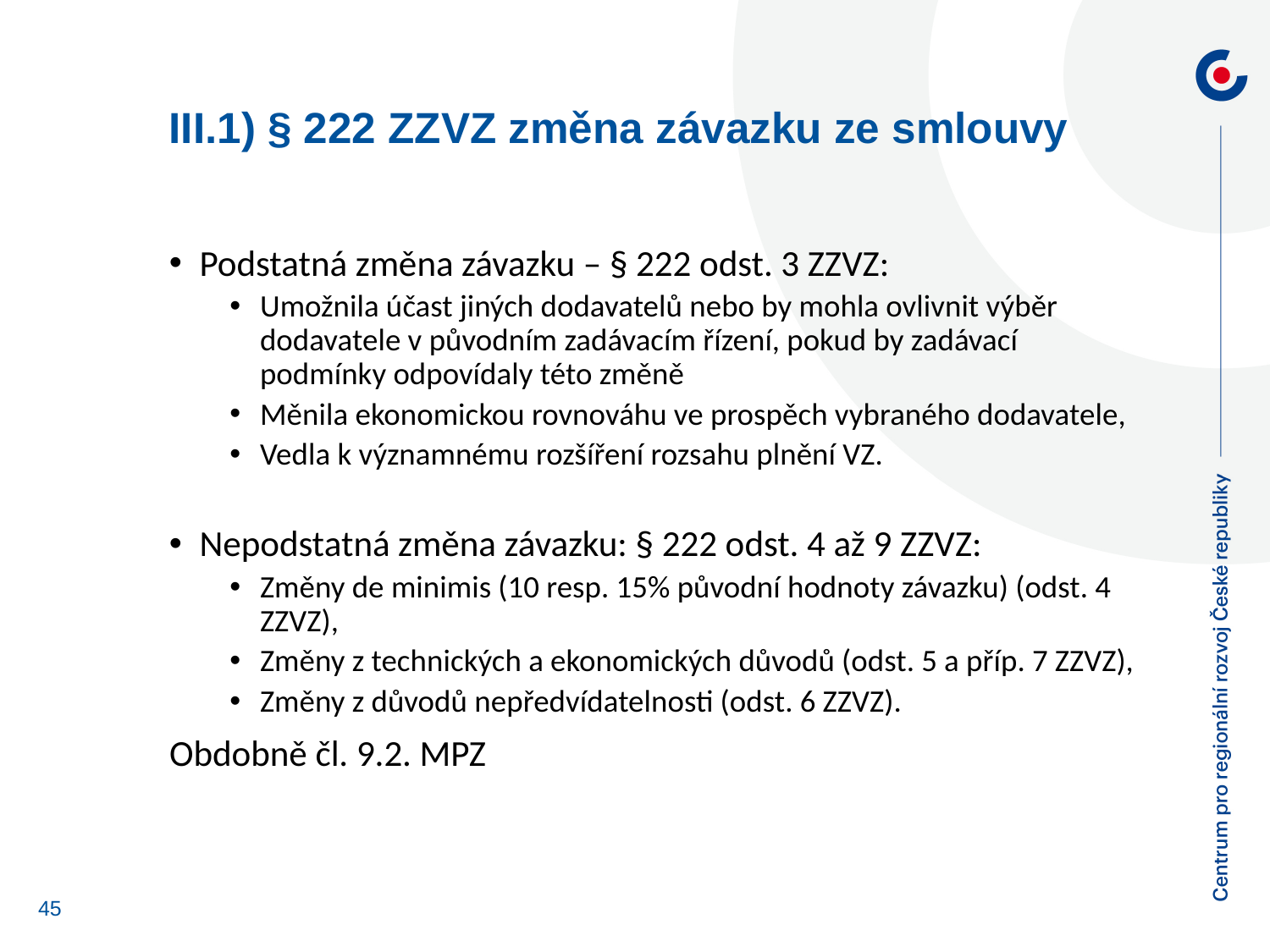

III.1) § 222 ZZVZ změna závazku ze smlouvy
Podstatná změna závazku – § 222 odst. 3 ZZVZ:
Umožnila účast jiných dodavatelů nebo by mohla ovlivnit výběr dodavatele v původním zadávacím řízení, pokud by zadávací podmínky odpovídaly této změně
Měnila ekonomickou rovnováhu ve prospěch vybraného dodavatele,
Vedla k významnému rozšíření rozsahu plnění VZ.

Nepodstatná změna závazku: § 222 odst. 4 až 9 ZZVZ:
Změny de minimis (10 resp. 15% původní hodnoty závazku) (odst. 4 ZZVZ),
Změny z technických a ekonomických důvodů (odst. 5 a příp. 7 ZZVZ),
Změny z důvodů nepředvídatelnosti (odst. 6 ZZVZ).
Obdobně čl. 9.2. MPZ
45